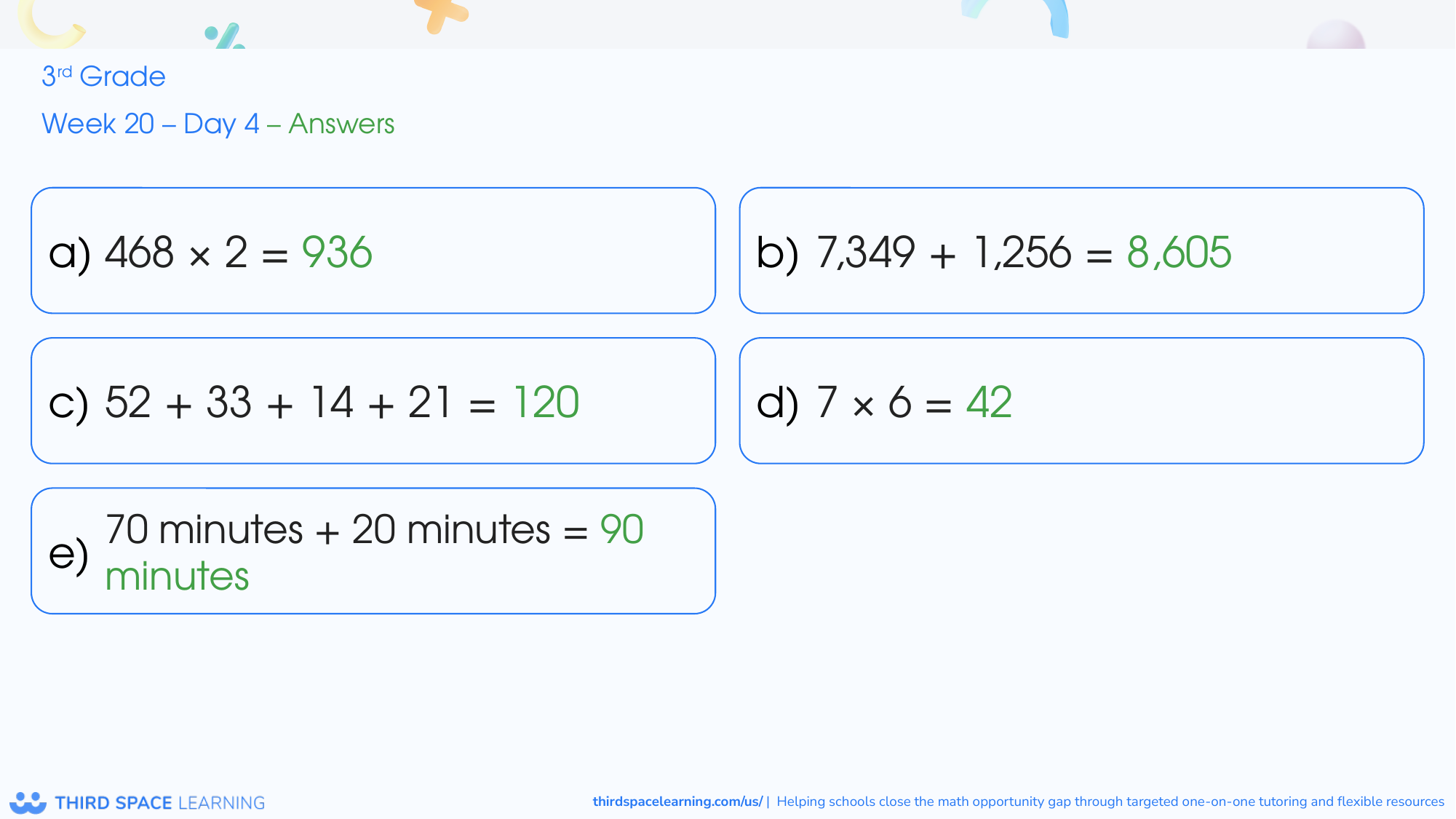

3rd Grade
Week 20 – Day 4 – Answers
468 × 2 = 936
7,349 + 1,256 = 8,605
52 + 33 + 14 + 21 = 120
7 × 6 = 42
70 minutes + 20 minutes = 90 minutes